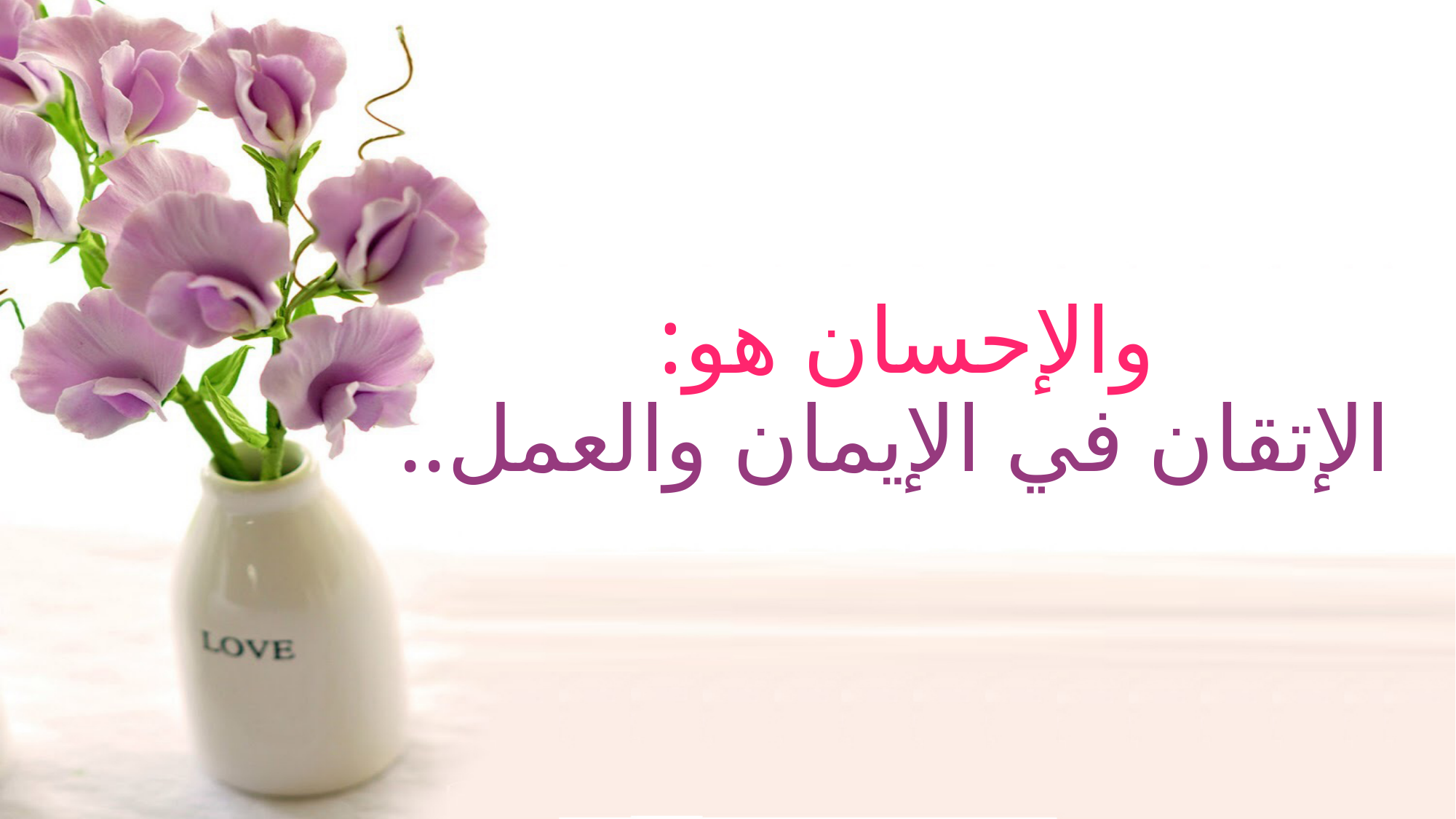

# والإحسان هو: الإتقان في الإيمان والعمل..